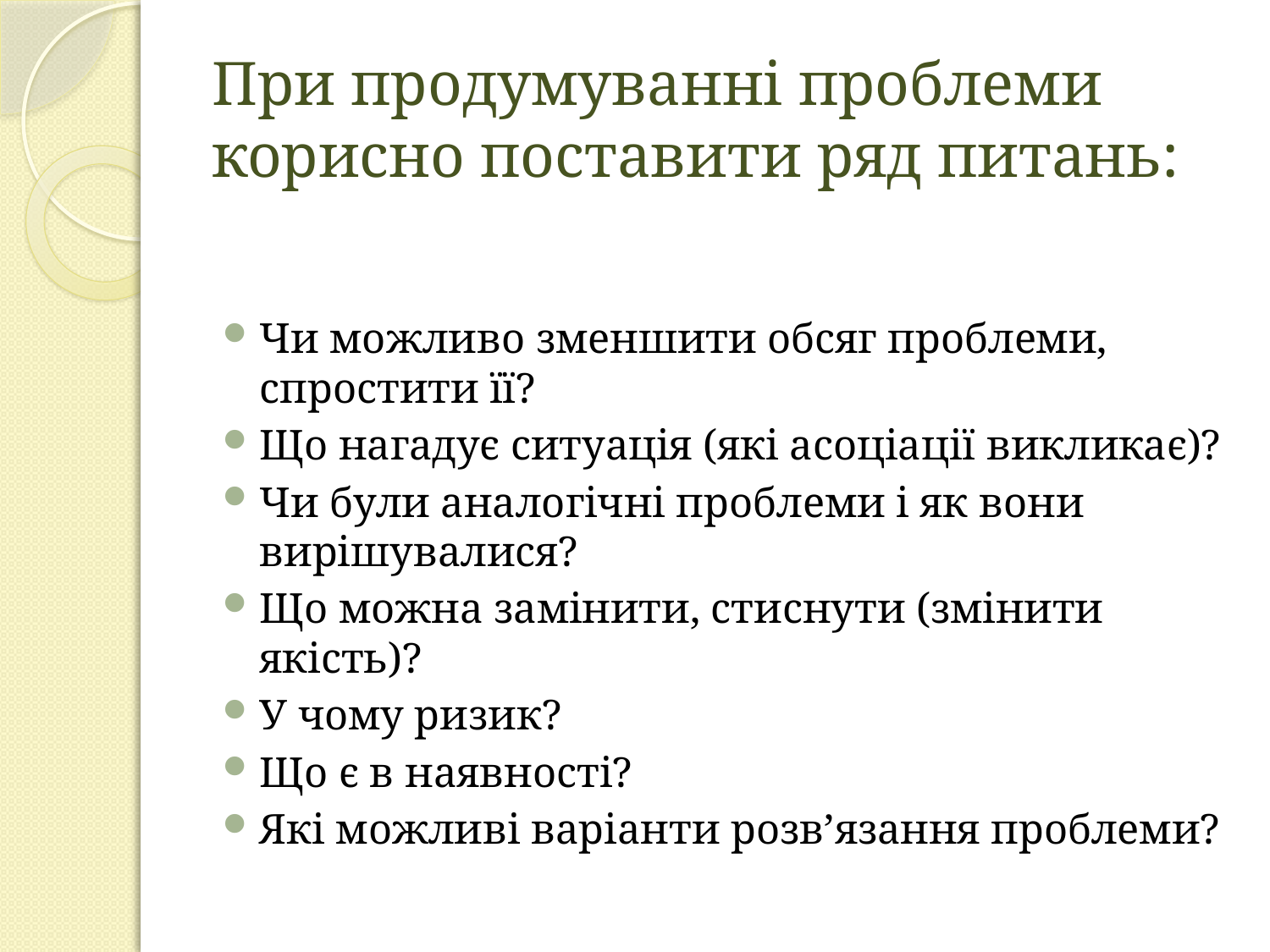

# При продумуванні проблеми корисно поставити ряд питань:
Чи можливо зменшити обсяг проблеми, спростити її?
Що нагадує ситуація (які асоціації викликає)?
Чи були аналогічні проблеми і як вони вирішувалися?
Що можна замінити, стиснути (змінити якість)?
У чому ризик?
Що є в наявності?
Які можливі варіанти розв’язання проблеми?